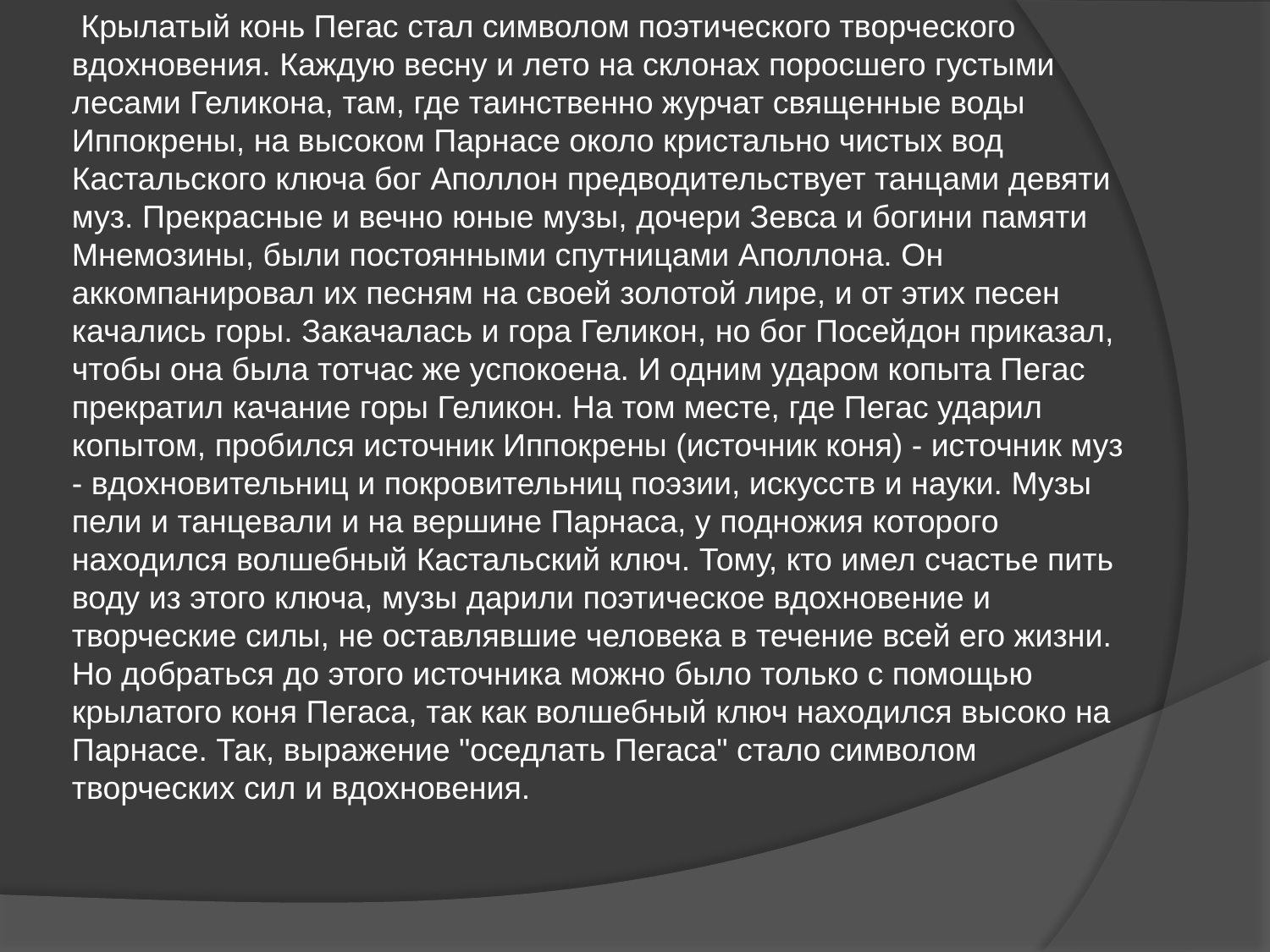

Крылатый конь Пегас стал символом поэтического творческого вдохновения. Каждую весну и лето на склонах поросшего густыми лесами Геликона, там, где таинственно журчат священные воды Иппокрены, на высоком Парнасе около кристально чистых вод Кастальского ключа бог Аполлон предводительствует танцами девяти муз. Прекрасные и вечно юные музы, дочери Зевса и богини памяти Мнемозины, были постоянными спутницами Аполлона. Он аккомпанировал их песням на своей золотой лире, и от этих песен качались горы. Закачалась и гора Геликон, но бог Посейдон приказал, чтобы она была тотчас же успокоена. И одним ударом копыта Пегас прекратил качание горы Геликон. На том месте, где Пегас ударил копытом, пробился источник Иппокрены (источник коня) - источник муз - вдохновительниц и покровительниц поэзии, искусств и науки. Музы пели и танцевали и на вершине Парнаса, у подножия которого находился волшебный Кастальский ключ. Тому, кто имел счастье пить воду из этого ключа, музы дарили поэтическое вдохновение и творческие силы, не оставлявшие человека в течение всей его жизни. Но добраться до этого источника можно было только с помощью крылатого коня Пегаса, так как волшебный ключ находился высоко на Парнасе. Так, выражение "оседлать Пегаса" стало символом творческих сил и вдохновения.